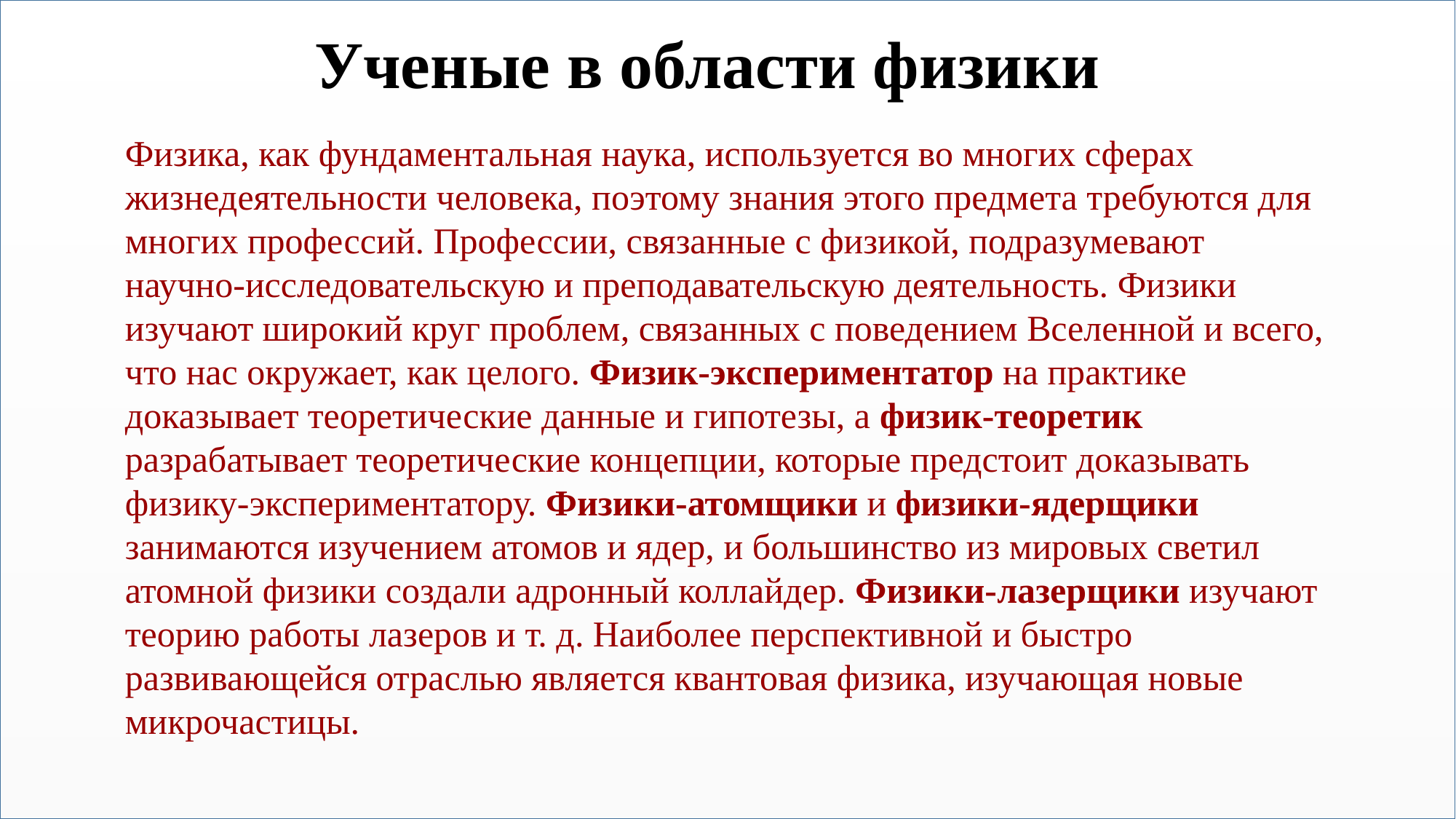

Ученые в области физики
Физика, как фундаментальная наука, используется во многих сферах жизнедеятельности человека, поэтому знания этого предмета требуются для многих профессий. Профессии, связанные с физикой, подразумевают научно-исследовательскую и преподавательскую деятельность. Физики изучают широкий круг проблем, связанных с поведением Вселенной и всего, что нас окружает, как целого. Физик-экспериментатор на практике доказывает теоретические данные и гипотезы, а физик-теоретик разрабатывает теоретические концепции, которые предстоит доказывать физику-экспериментатору. Физики-атомщики и физики-ядерщики занимаются изучением атомов и ядер, и большинство из мировых светил атомной физики создали адронный коллайдер. Физики-лазерщики изучают теорию работы лазеров и т. д. Наиболее перспективной и быстро развивающейся отраслью является квантовая физика, изучающая новые микрочастицы.